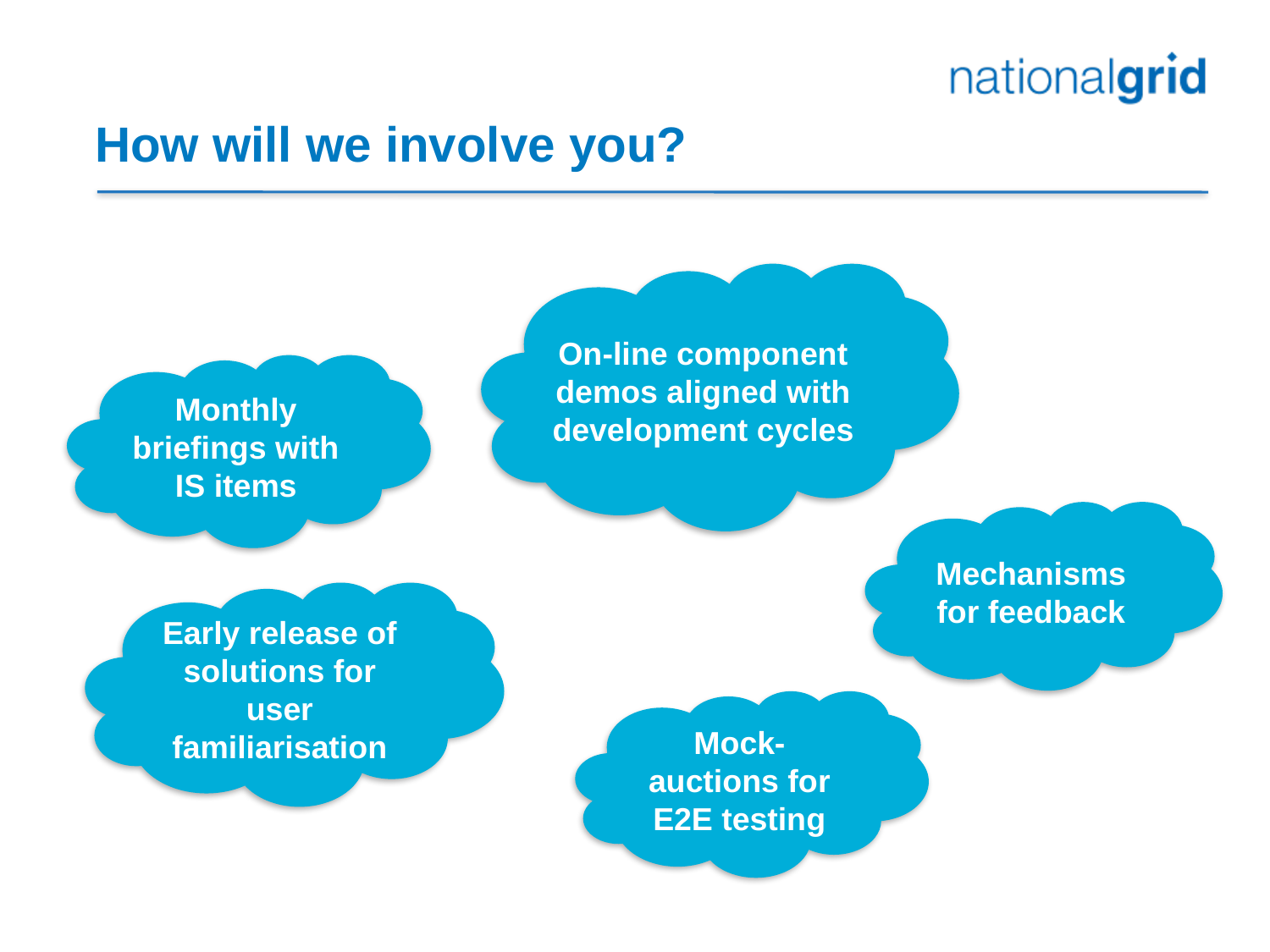

# How will we involve you?
On-line component demos aligned with development cycles
Monthly briefings with IS items
Mechanisms for feedback
Early release of solutions for user familiarisation
Mock-auctions for E2E testing